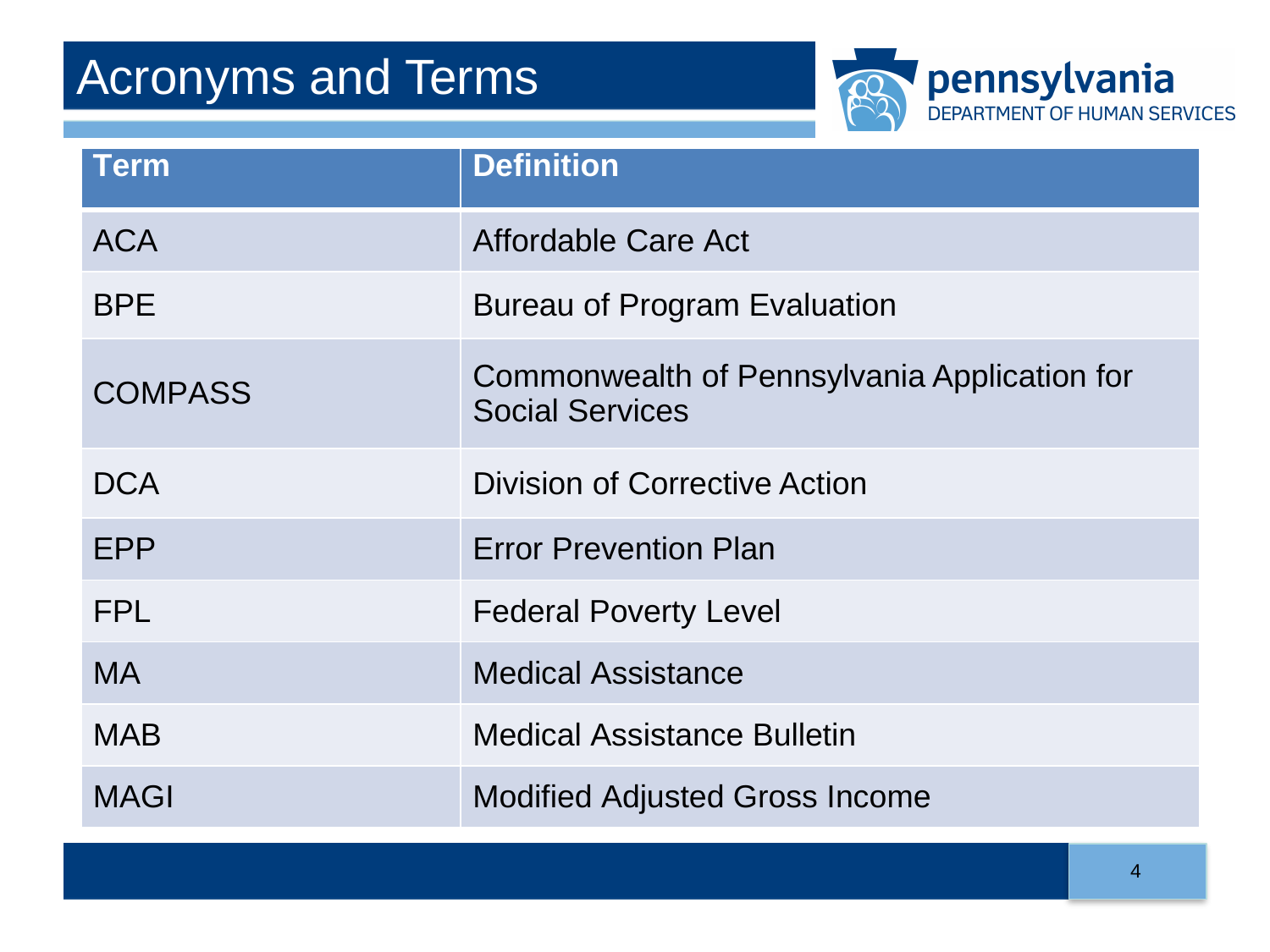

# Acronyms and Terms
| Term | Definition |
| --- | --- |
| ACA | Affordable Care Act |
| BPE | Bureau of Program Evaluation |
| COMPASS | Commonwealth of Pennsylvania Application for Social Services |
| DCA | Division of Corrective Action |
| EPP | Error Prevention Plan |
| FPL | Federal Poverty Level |
| MA | Medical Assistance |
| MAB | Medical Assistance Bulletin |
| MAGI | Modified Adjusted Gross Income |
4